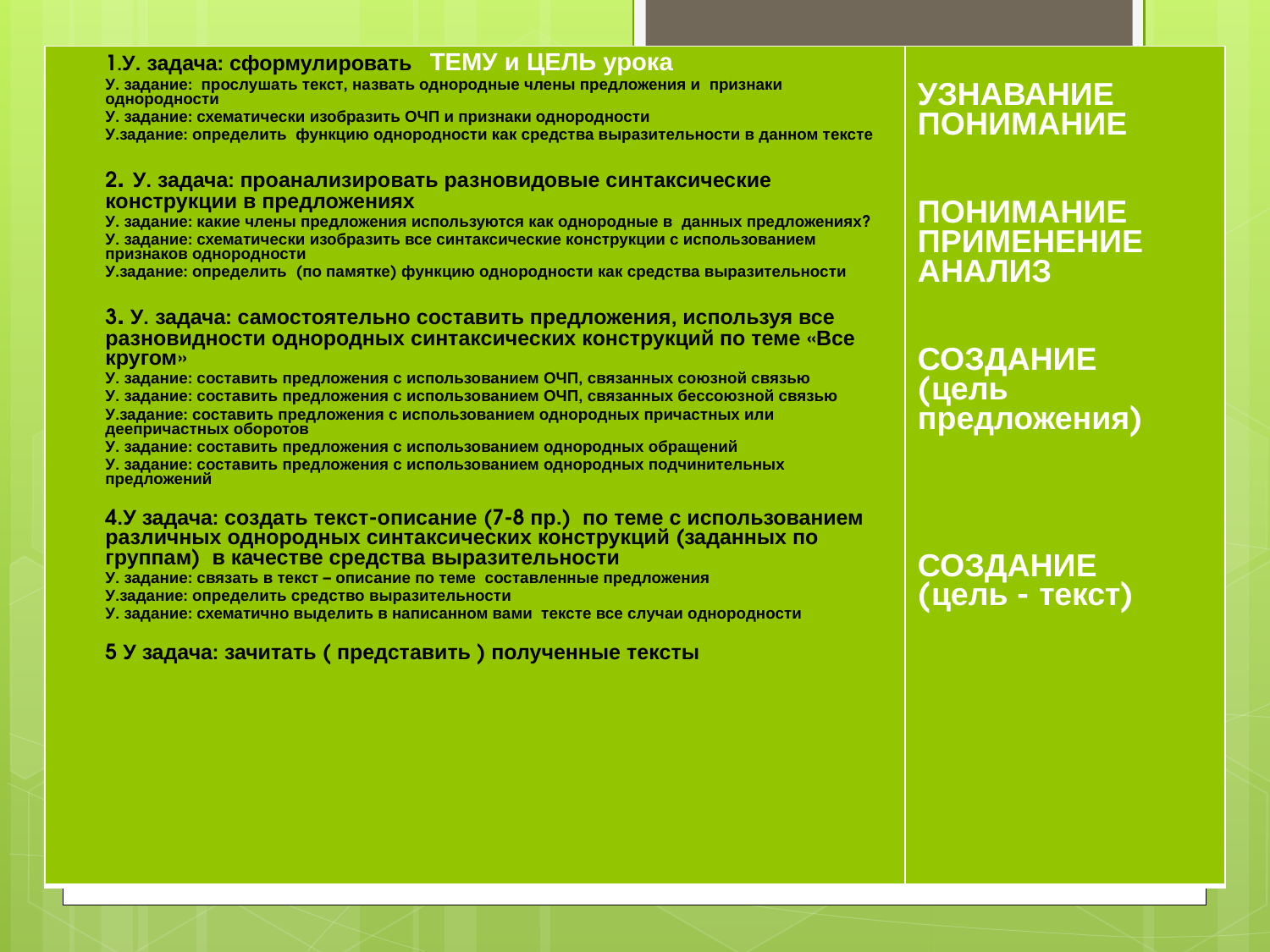

| 1.У. задача: сформулировать ТЕМУ и ЦЕЛЬ урока У. задание: прослушать текст, назвать однородные члены предложения и признаки однородности У. задание: схематически изобразить ОЧП и признаки однородности У.задание: определить функцию однородности как средства выразительности в данном тексте 2. У. задача: проанализировать разновидовые синтаксические конструкции в предложениях У. задание: какие члены предложения используются как однородные в данных предложениях? У. задание: схематически изобразить все синтаксические конструкции с использованием признаков однородности У.задание: определить (по памятке) функцию однородности как средства выразительности 3. У. задача: самостоятельно составить предложения, используя все разновидности однородных синтаксических конструкций по теме «Все кругом» У. задание: составить предложения с использованием ОЧП, связанных союзной связью У. задание: составить предложения с использованием ОЧП, связанных бессоюзной связью У.задание: составить предложения с использованием однородных причастных или деепричастных оборотов У. задание: составить предложения с использованием однородных обращений У. задание: составить предложения с использованием однородных подчинительных предложений 4.У задача: создать текст-описание (7-8 пр.) по теме с использованием различных однородных синтаксических конструкций (заданных по группам) в качестве средства выразительности У. задание: связать в текст – описание по теме составленные предложения У.задание: определить средство выразительности У. задание: схематично выделить в написанном вами тексте все случаи однородности 5 У задача: зачитать ( представить ) полученные тексты | УЗНАВАНИЕ ПОНИМАНИЕ ПОНИМАНИЕ ПРИМЕНЕНИЕ АНАЛИЗ СОЗДАНИЕ (цель предложения) СОЗДАНИЕ (цель - текст) |
| --- | --- |